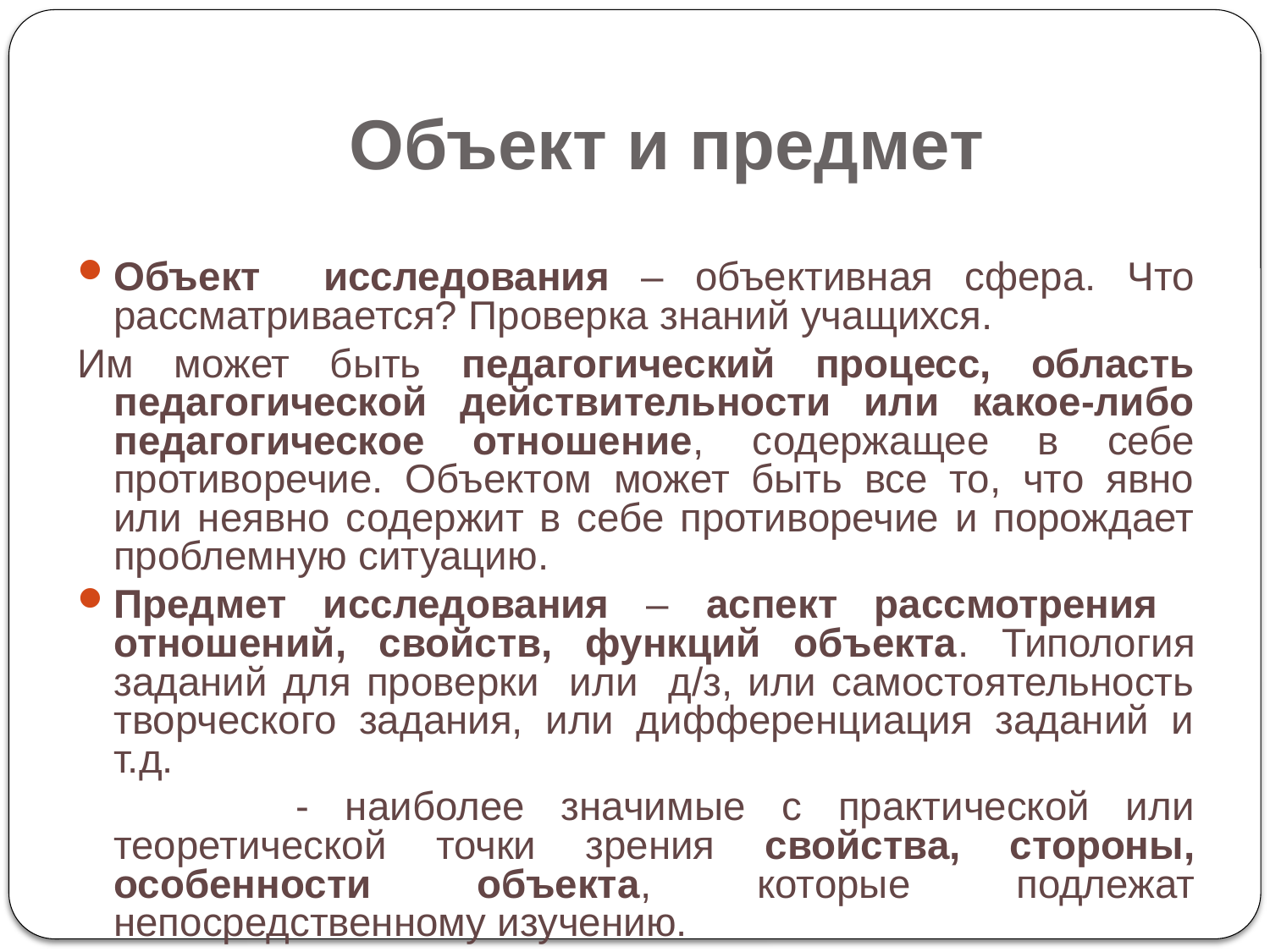

# Объект и предмет
Объект  исследования – объективная сфера. Что рассматривается? Проверка знаний учащихся.
Им может быть педагогический процесс, область педагогической действительности или какое-либо педагогическое отношение, содержащее в себе противоречие. Объектом может быть все то, что явно или неявно содержит в себе противоречие и порождает проблемную ситуацию.
Предмет исследования – аспект рассмотрения  отношений, свойств, функций объекта. Типология заданий для проверки  или  д/з, или самостоятельность творческого задания, или дифференциация заданий и т.д.
      - наиболее значимые с практической или теоретической точки зрения свойства, стороны, особенности объекта, которые подлежат непосредственному изучению.